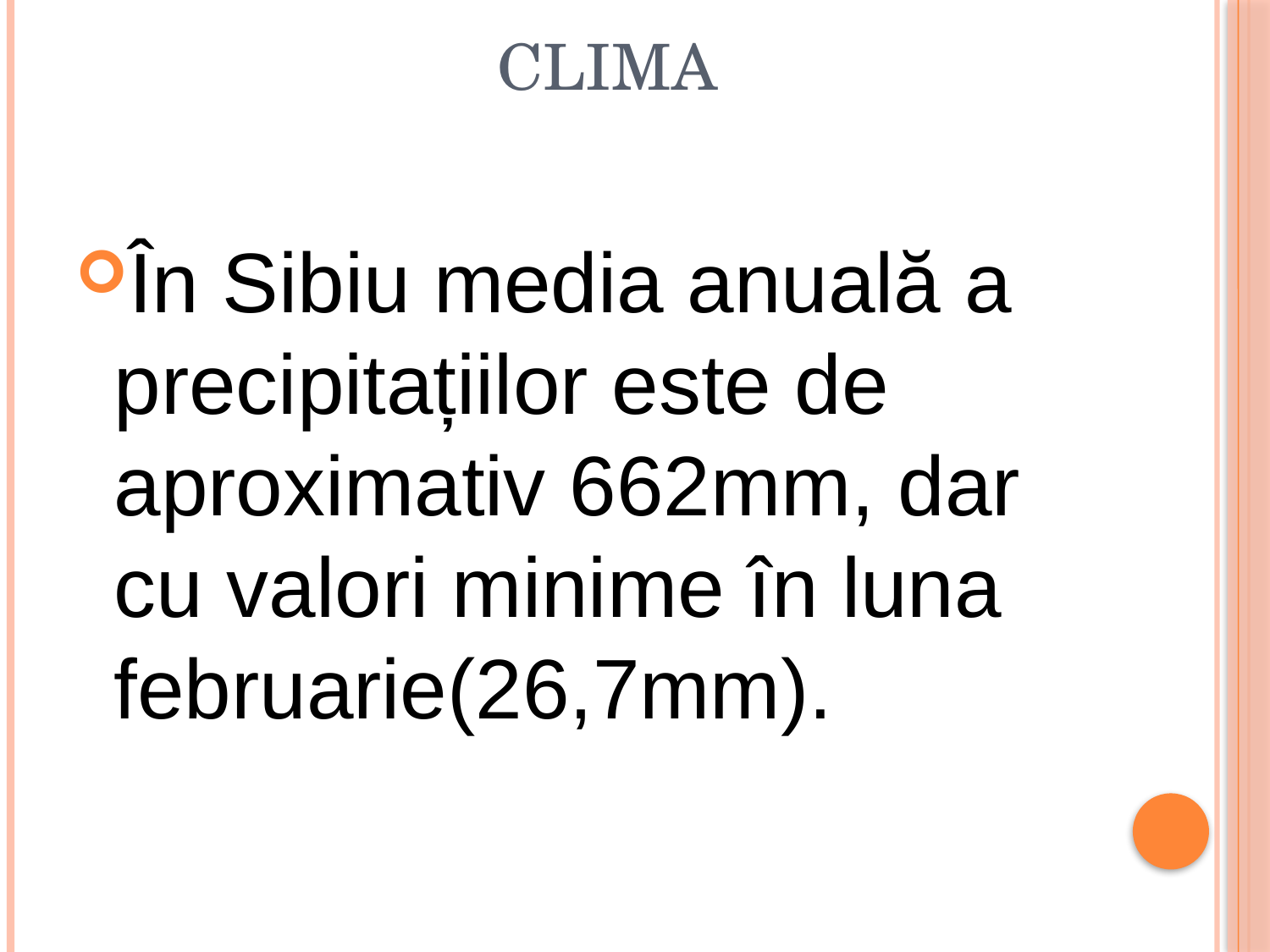

# clima
În Sibiu media anuală a precipitațiilor este de aproximativ 662mm, dar cu valori minime în luna februarie(26,7mm).